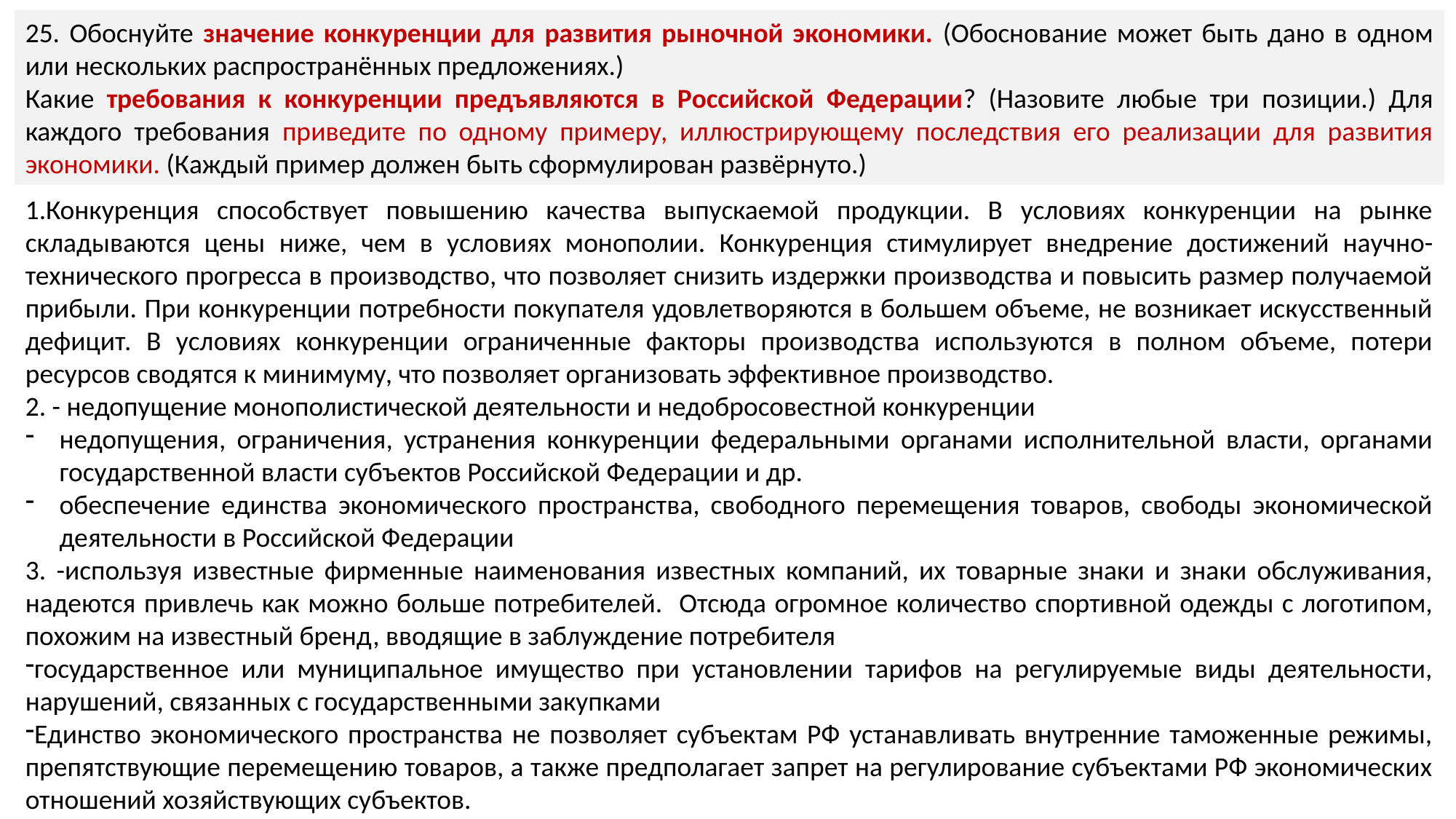

25. Обоснуйте значение конкуренции для развития рыночной экономики. (Обоснование может быть дано в одном или нескольких распространённых предложениях.)
Какие требования к конкуренции предъявляются в Российской Федерации? (Назовите любые три позиции.) Для каждого требования приведите по одному примеру, иллюстрирующему последствия его реализации для развития экономики. (Каждый пример должен быть сформулирован развёрнуто.)
Конкуренция способствует повышению качества выпускаемой продукции. В условиях конкуренции на рынке складываются цены ниже, чем в условиях монополии. Конкуренция стимулирует внедрение достижений научно-технического прогресса в производство, что позволяет снизить издержки производства и повысить размер получаемой прибыли. При конкуренции потребности покупателя удовлетворяются в большем объеме, не возникает искусственный дефицит. В условиях конкуренции ограниченные факторы производства используются в полном объеме, потери ресурсов сводятся к минимуму, что позволяет организовать эффективное производство.
 - недопущение монополистической деятельности и недобросовестной конкуренции
недопущения, ограничения, устранения конкуренции федеральными органами исполнительной власти, органами государственной власти субъектов Российской Федерации и др.
обеспечение единства экономического пространства, свободного перемещения товаров, свободы экономической деятельности в Российской Федерации
3. -используя известные фирменные наименования известных компаний, их товарные знаки и знаки обслуживания, надеются привлечь как можно больше потребителей.  Отсюда огромное количество спортивной одежды с логотипом, похожим на известный бренд, вводящие в заблуждение потребителя
государственное или муниципальное имущество при установлении тарифов на регулируемые виды деятельности, нарушений, связанных с государственными закупками
Единство экономического пространства не позволяет субъектам РФ устанавливать внутренние таможенные режимы, препятствующие перемещению товаров, а также предполагает запрет на регулирование субъектами РФ экономических отношений хозяйствующих субъектов.